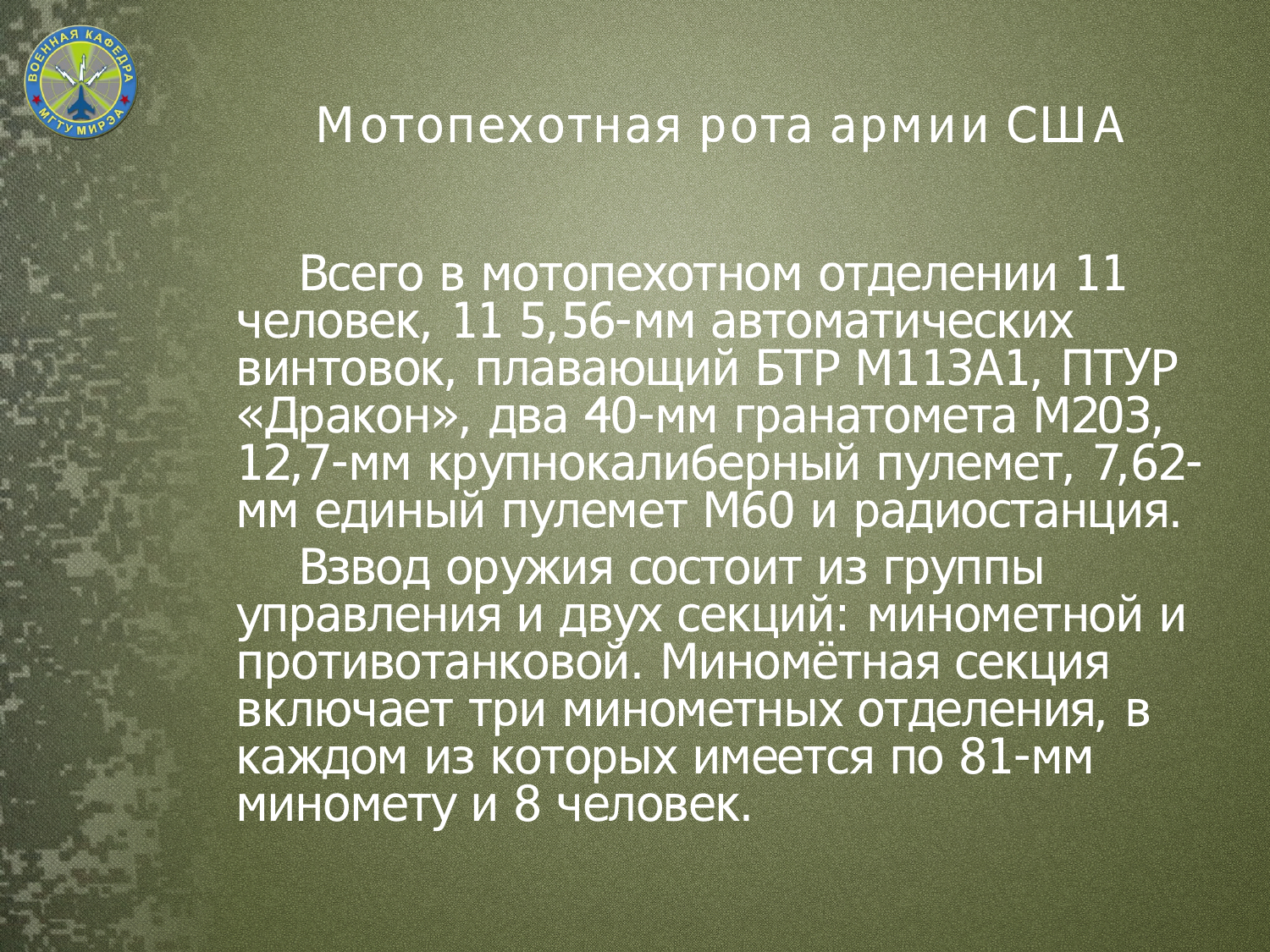

# Мотопехотная рота армии США
Всего в мотопехотном отделении 11 человек, 11 5,56-мм автоматических винтовок, плавающий БТР М113А1, ПТУР «Дракон», два 40-мм гранатомета М203, 12,7-мм крупнокалиберный пулемет, 7,62-мм единый пулемет М60 и радиостанция.
Взвод оружия состоит из группы управления и двух секций: минометной и противотанковой. Миномётная секция включает три минометных отделения, в каждом из которых имеется по 81-мм миномету и 8 человек.